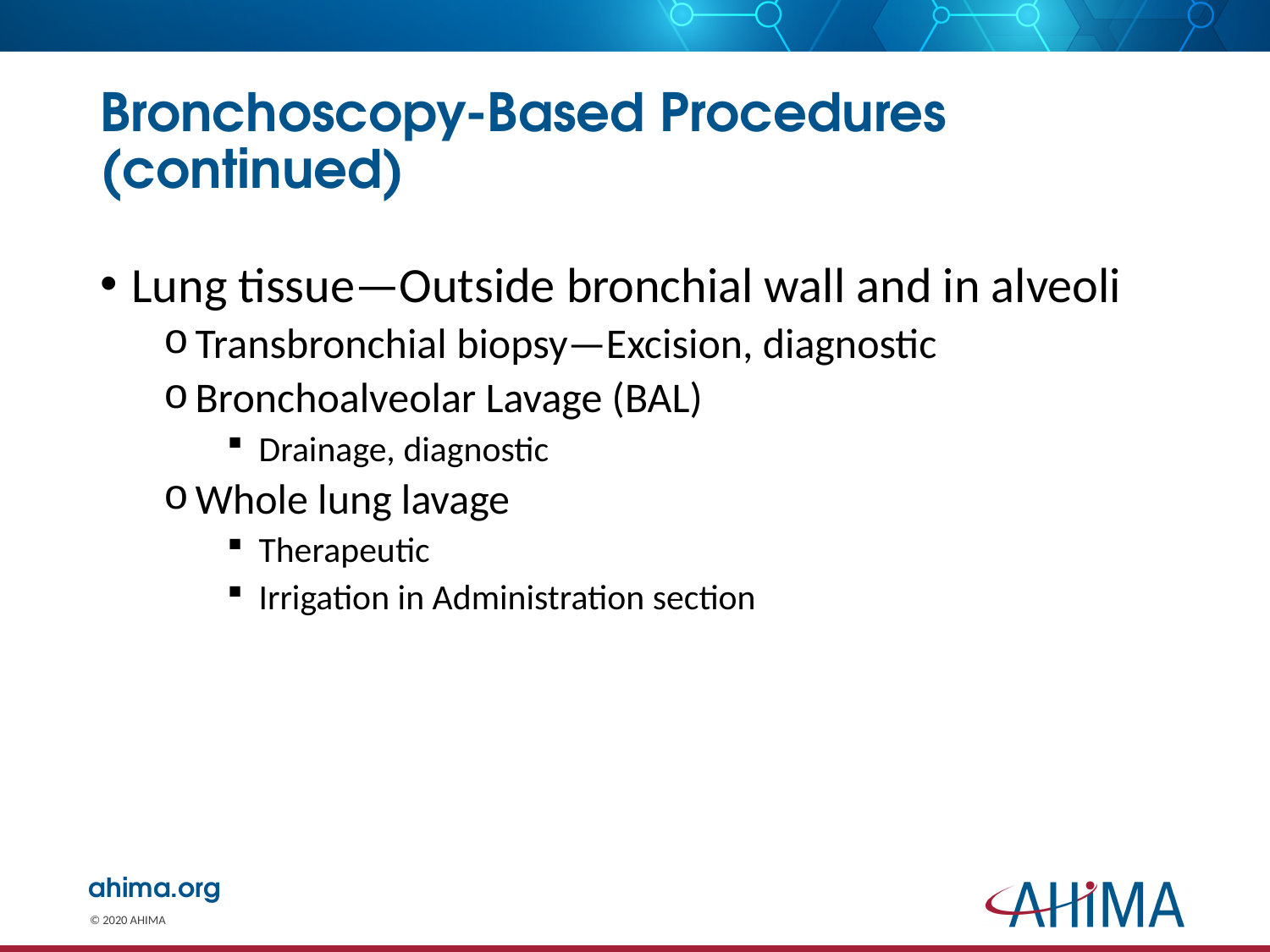

# Bronchoscopy-Based Procedures (continued)
Lung tissue—Outside bronchial wall and in alveoli
Transbronchial biopsy—Excision, diagnostic
Bronchoalveolar Lavage (BAL)
Drainage, diagnostic
Whole lung lavage
Therapeutic
Irrigation in Administration section